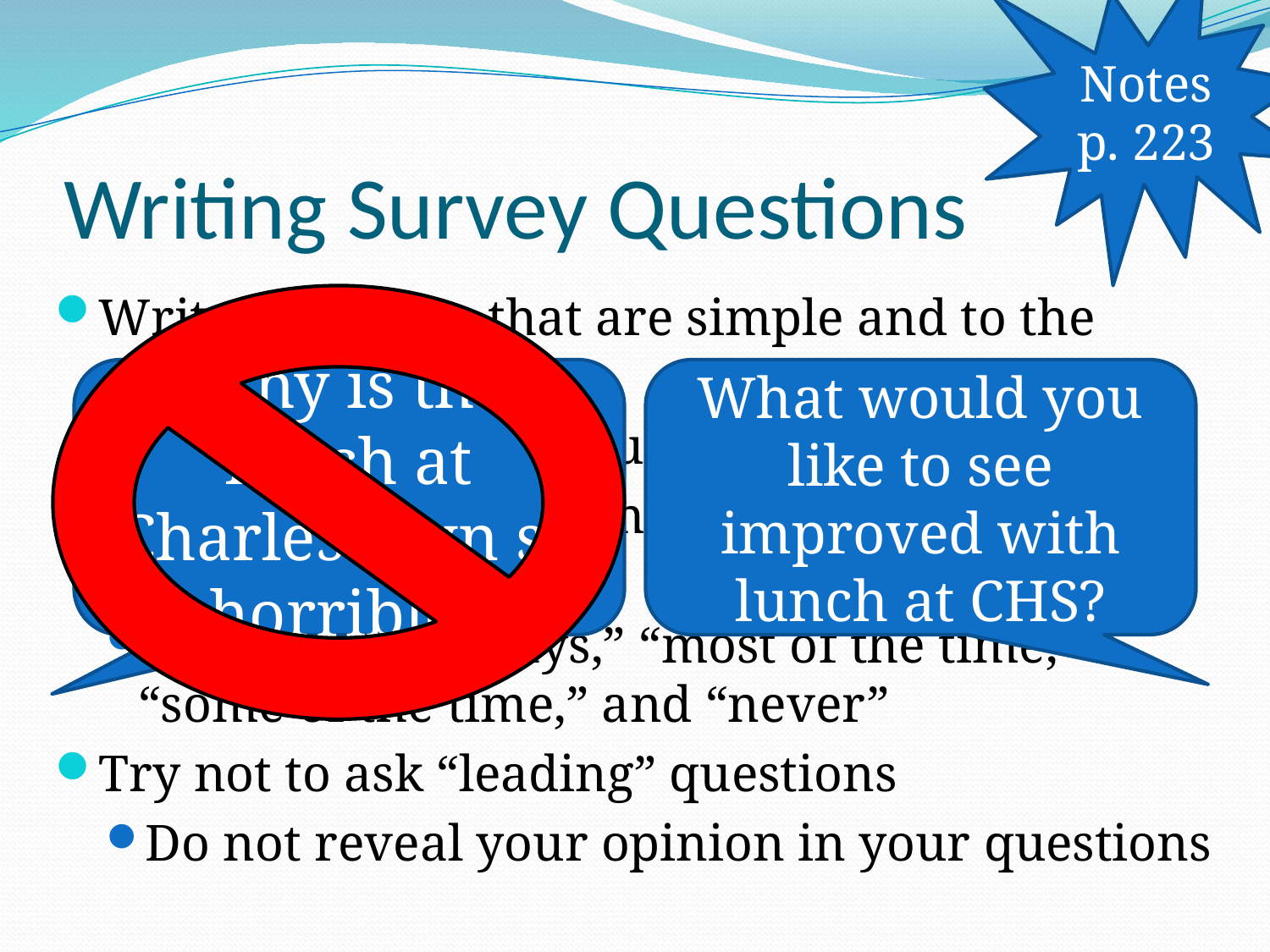

Notes
p. 223
# Writing Survey Questions
Write questions that are simple and to the point
Write it like you would say it
Use terms with clear meanings – especially when giving options…
Terms like “always,” “most of the time,” “some of the time,” and “never”
Try not to ask “leading” questions
Do not reveal your opinion in your questions

Why is the lunch at Charlestown so horrible?
What would you like to see improved with lunch at CHS?